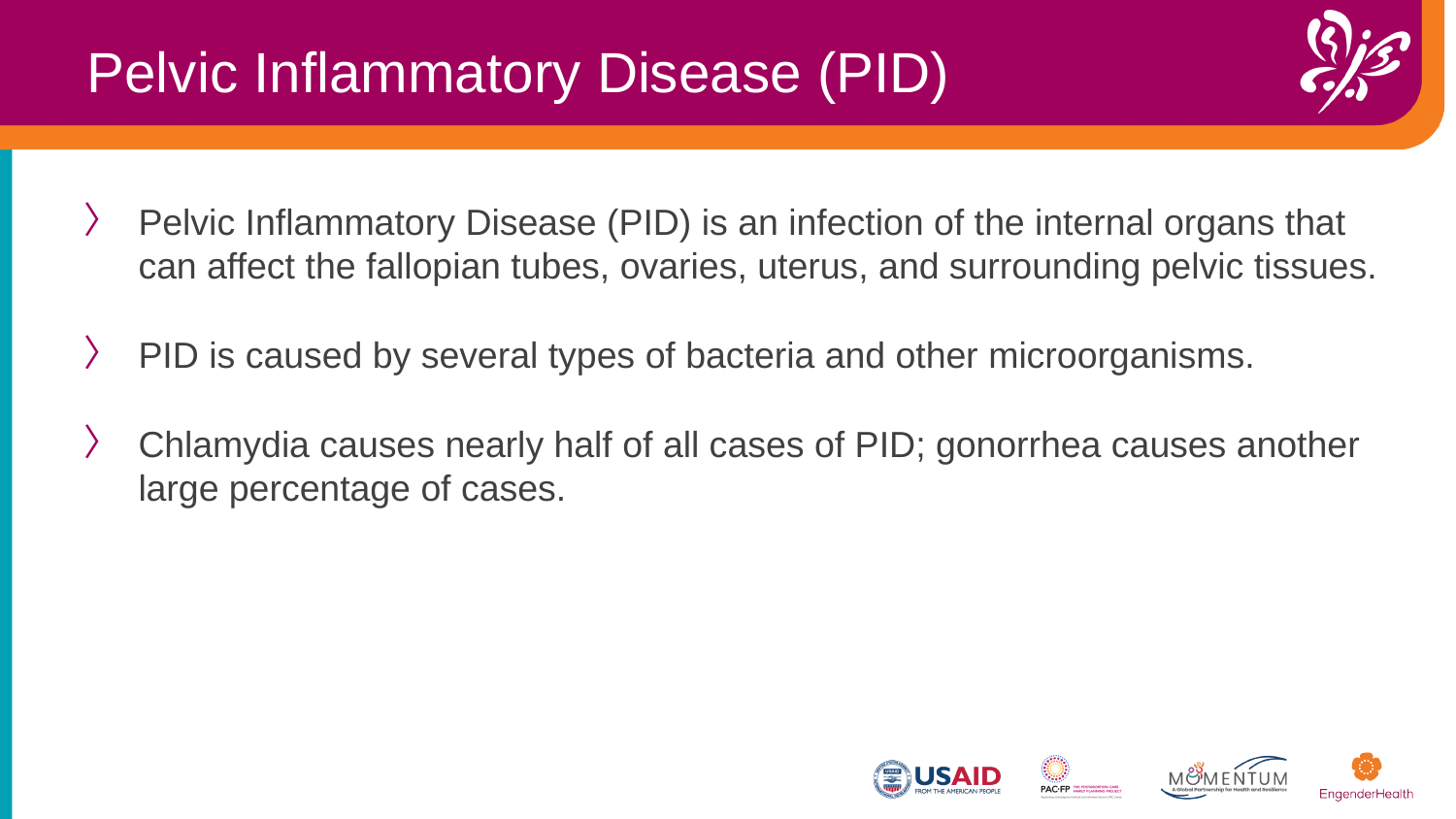

Pelvic Inflammatory Disease (PID)
Pelvic Inflammatory Disease (PID) is an infection of the internal organs that can affect the fallopian tubes, ovaries, uterus, and surrounding pelvic tissues.
PID is caused by several types of bacteria and other microorganisms.
Chlamydia causes nearly half of all cases of PID; gonorrhea causes another large percentage of cases.